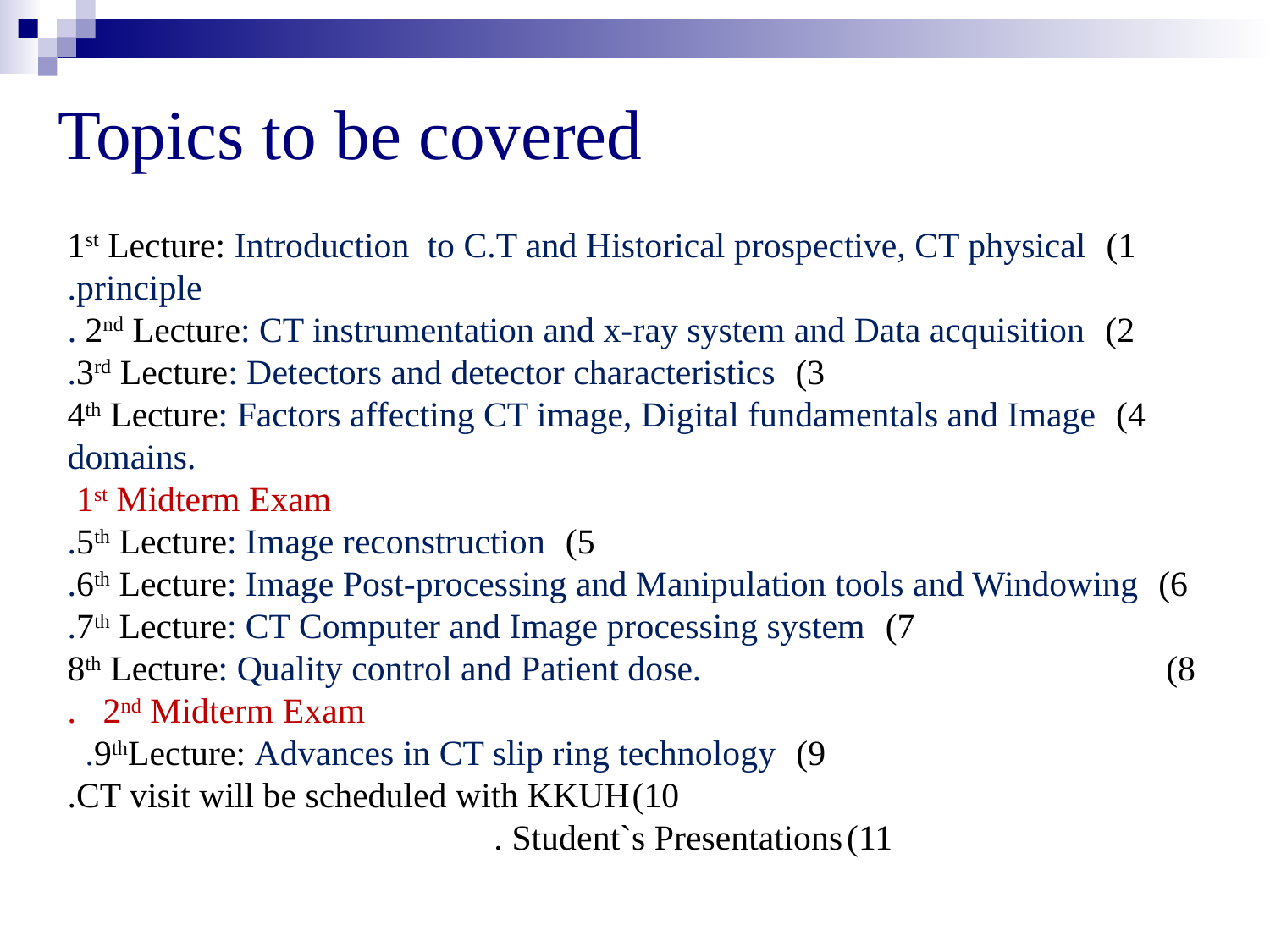

# Topics to be covered
1st Lecture: Introduction  to C.T and Historical prospective, CT physical principle.
2nd Lecture: CT instrumentation and x-ray system and Data acquisition .
3rd Lecture: Detectors and detector characteristics.
4th Lecture: Factors affecting CT image, Digital fundamentals and Image domains.                                                                                                             1st Midterm Exam
5th Lecture: Image reconstruction.
6th Lecture: Image Post-processing and Manipulation tools and Windowing.
7th Lecture: CT Computer and Image processing system.
8th Lecture: Quality control and Patient dose.                                                      2nd Midterm Exam.
9thLecture: Advances in CT slip ring technology.
CT visit will be scheduled with KKUH.
Student`s Presentations .